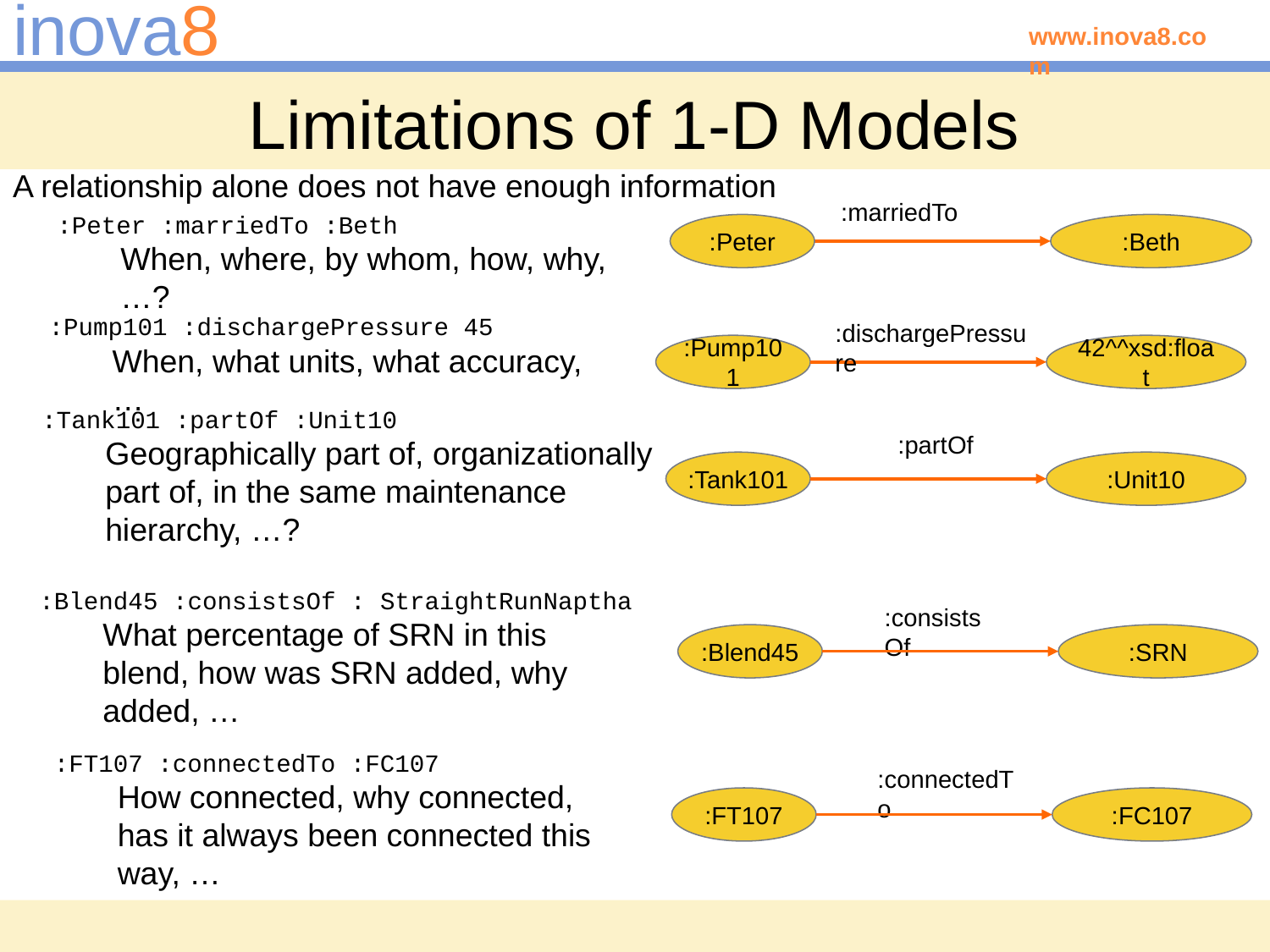

# Limitations of 1-D Models
A relationship alone does not have enough information
:marriedTo
:Peter
:Beth
:Peter :marriedTo :Beth
When, where, by whom, how, why, …?
:Pump101 :dischargePressure 45
When, what units, what accuracy, …
:dischargePressure
:Pump101
42^^xsd:float
:Tank101 :partOf :Unit10
Geographically part of, organizationally part of, in the same maintenance hierarchy, …?
:partOf
:Tank101
:Unit10
:Blend45 :consistsOf : StraightRunNaptha
What percentage of SRN in this blend, how was SRN added, why added, …
:consistsOf
:Blend45
:SRN
:FT107 :connectedTo :FC107
How connected, why connected, has it always been connected this way, …
:connectedTo
:FT107
:FC107